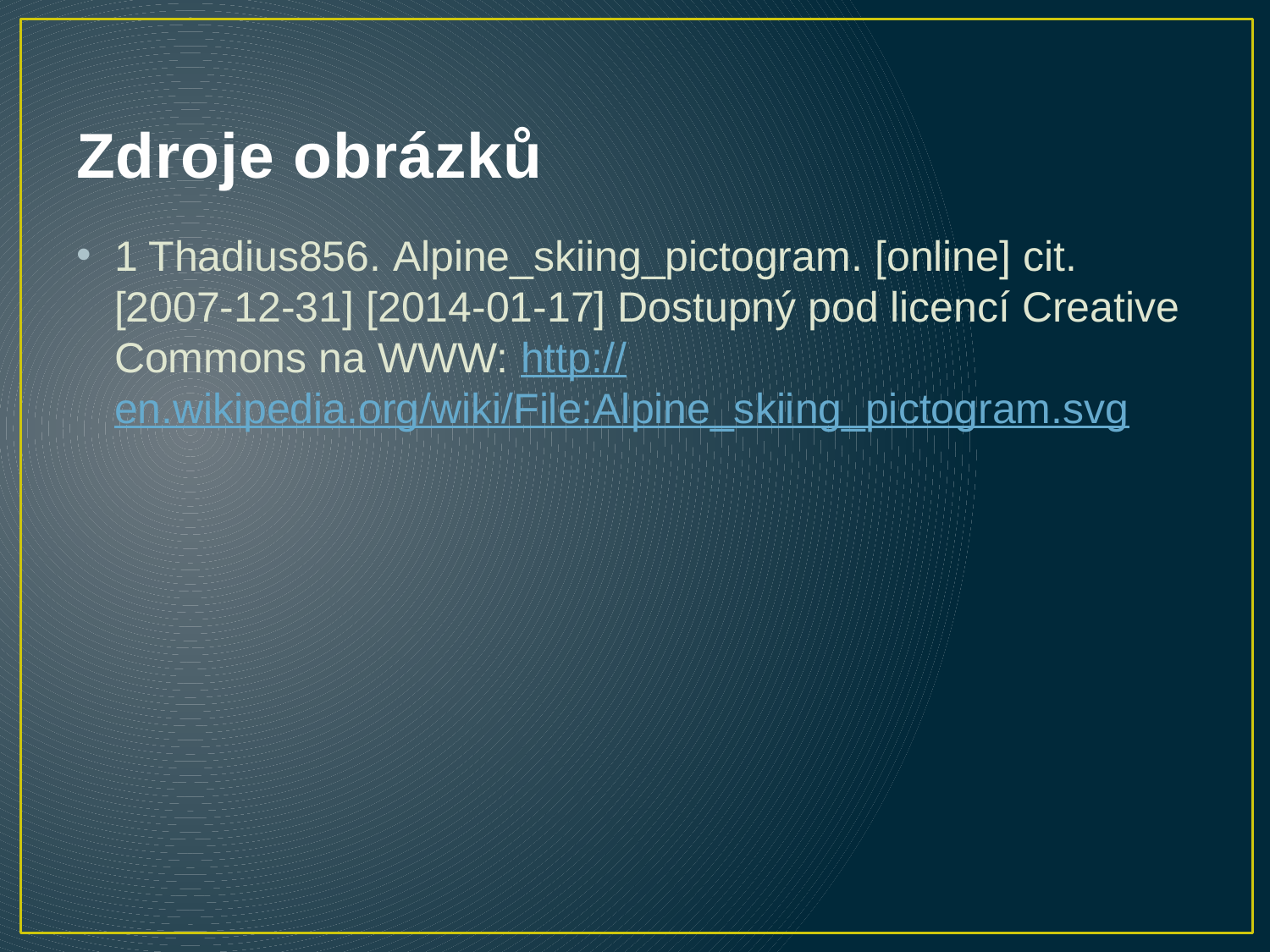

# Zdroje obrázků
1 Thadius856. Alpine_skiing_pictogram. [online] cit. [2007-12-31] [2014-01-17] Dostupný pod licencí Creative Commons na WWW: http://en.wikipedia.org/wiki/File:Alpine_skiing_pictogram.svg